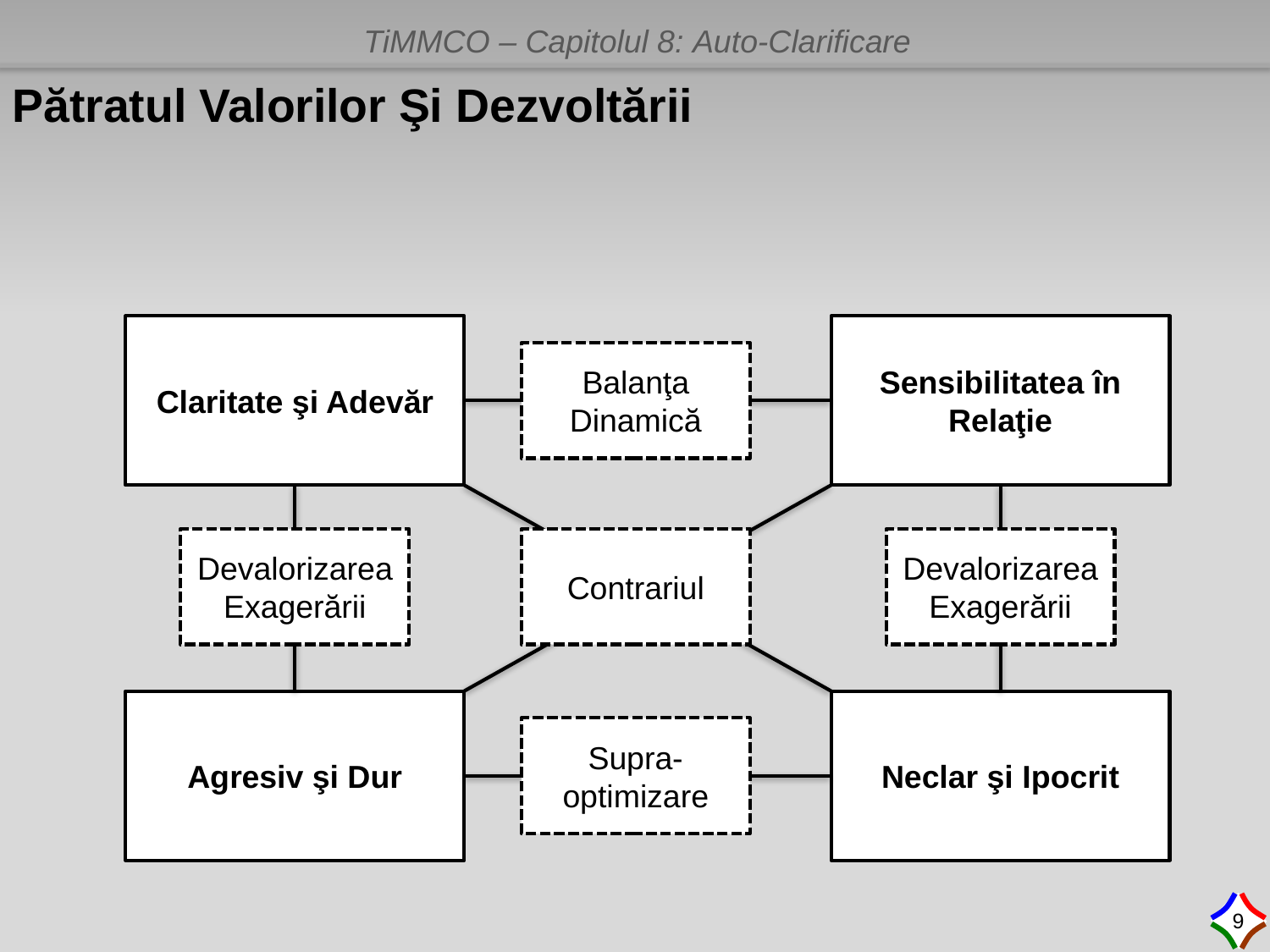

Pătratul Valorilor Şi Dezvoltării
Claritate şi Adevăr
Sensibilitatea în Relaţie
Balanţa Dinamică
Devalorizarea Exagerării
Contrariul
Devalorizarea Exagerării
Agresiv şi Dur
Neclar şi Ipocrit
Supra-optimizare